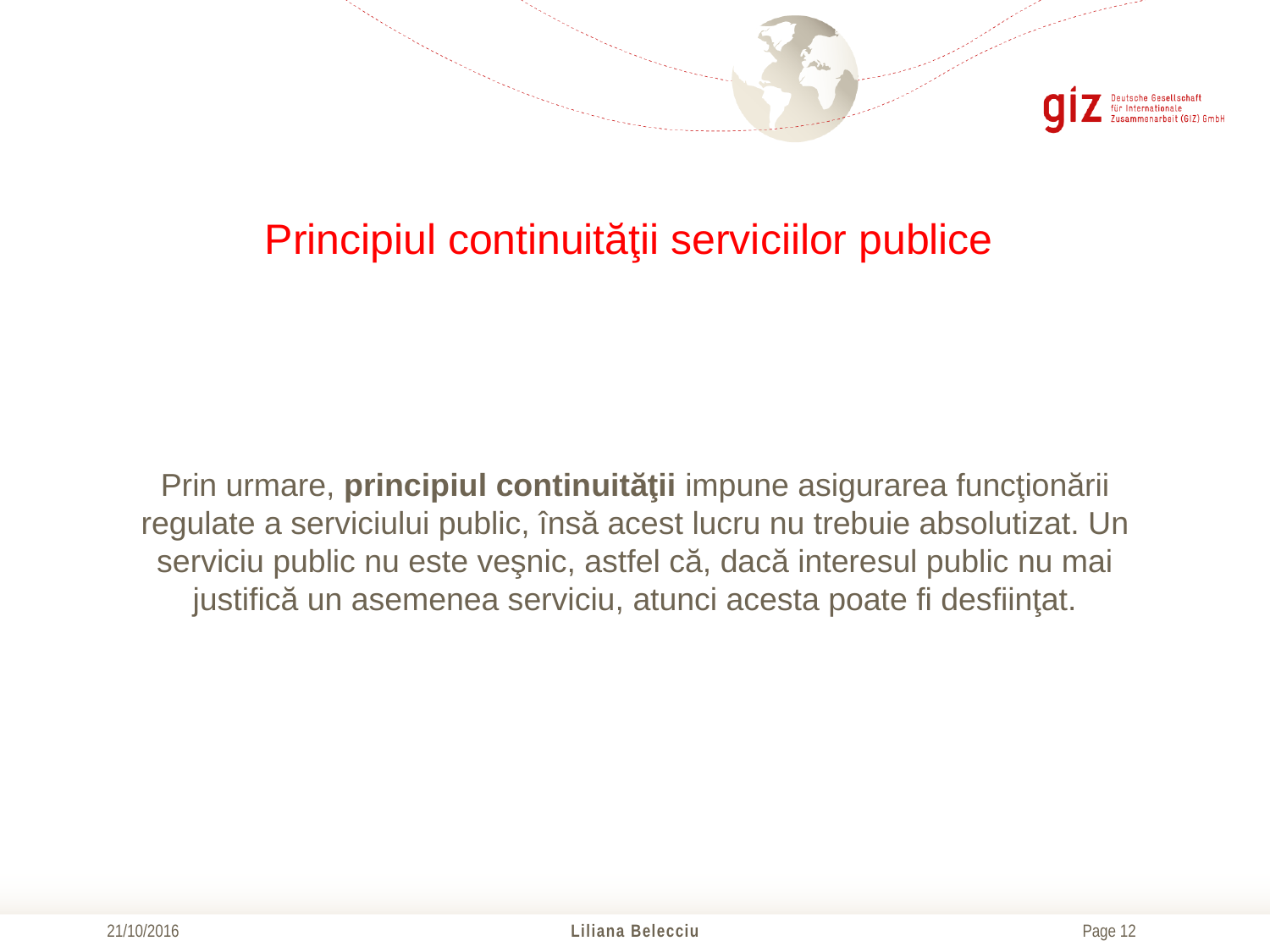

# Principiul continuităţii serviciilor publice

Prin urmare, principiul continuităţii impune asigurarea funcţionării regulate a serviciului public, însă acest lucru nu trebuie absolutizat. Un serviciu public nu este veşnic, astfel că, dacă interesul public nu mai justifică un asemenea serviciu, atunci acesta poate fi desfiinţat.

21/10/2016
Liliana Belecciu